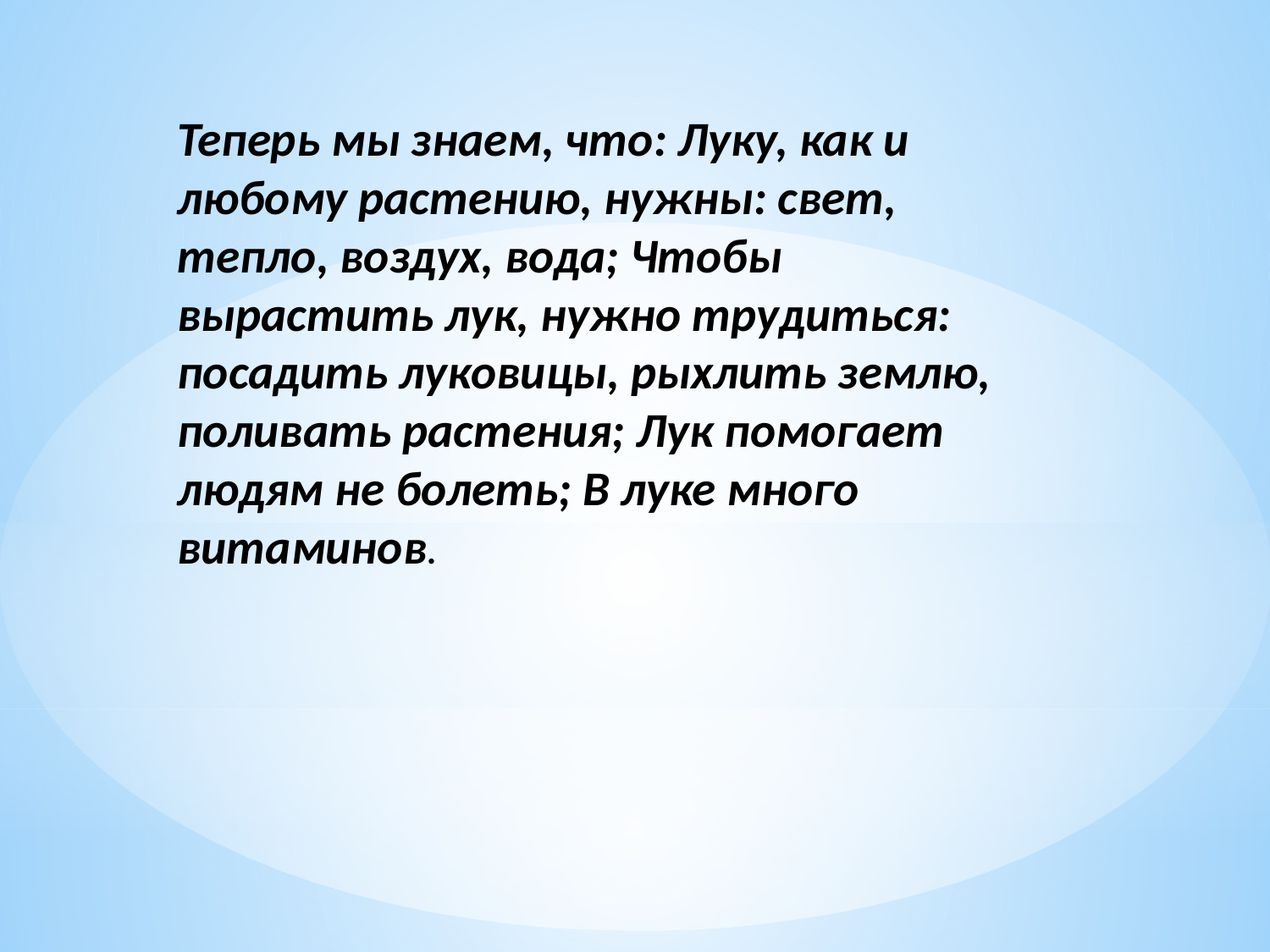

Теперь мы знаем, что: Луку, как и любому растению, нужны: свет, тепло, воздух, вода; Чтобы вырастить лук, нужно трудиться: посадить луковицы, рыхлить землю, поливать растения; Лук помогает людям не болеть; В луке много витаминов.
#